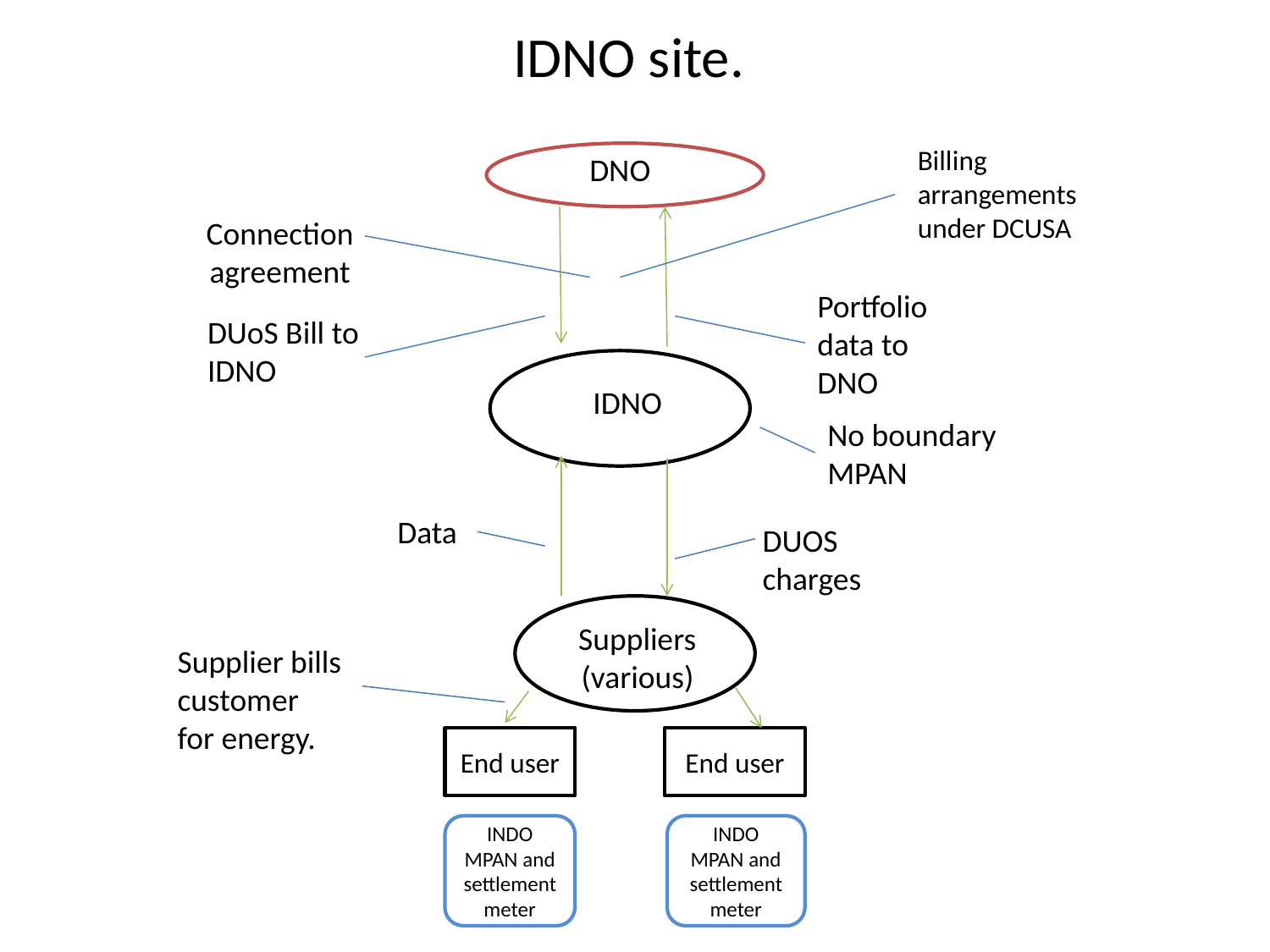

# IDNO site.
Billing arrangements under DCUSA
DNO

Connection agreement
Portfolio data to DNO
DUoS Bill to IDNO

IDNO
No boundary MPAN
Data
DUOS charges

Suppliers (various)
Supplier bills customer for energy.
End user
End user
INDO MPAN and settlement meter
INDO MPAN and settlement meter